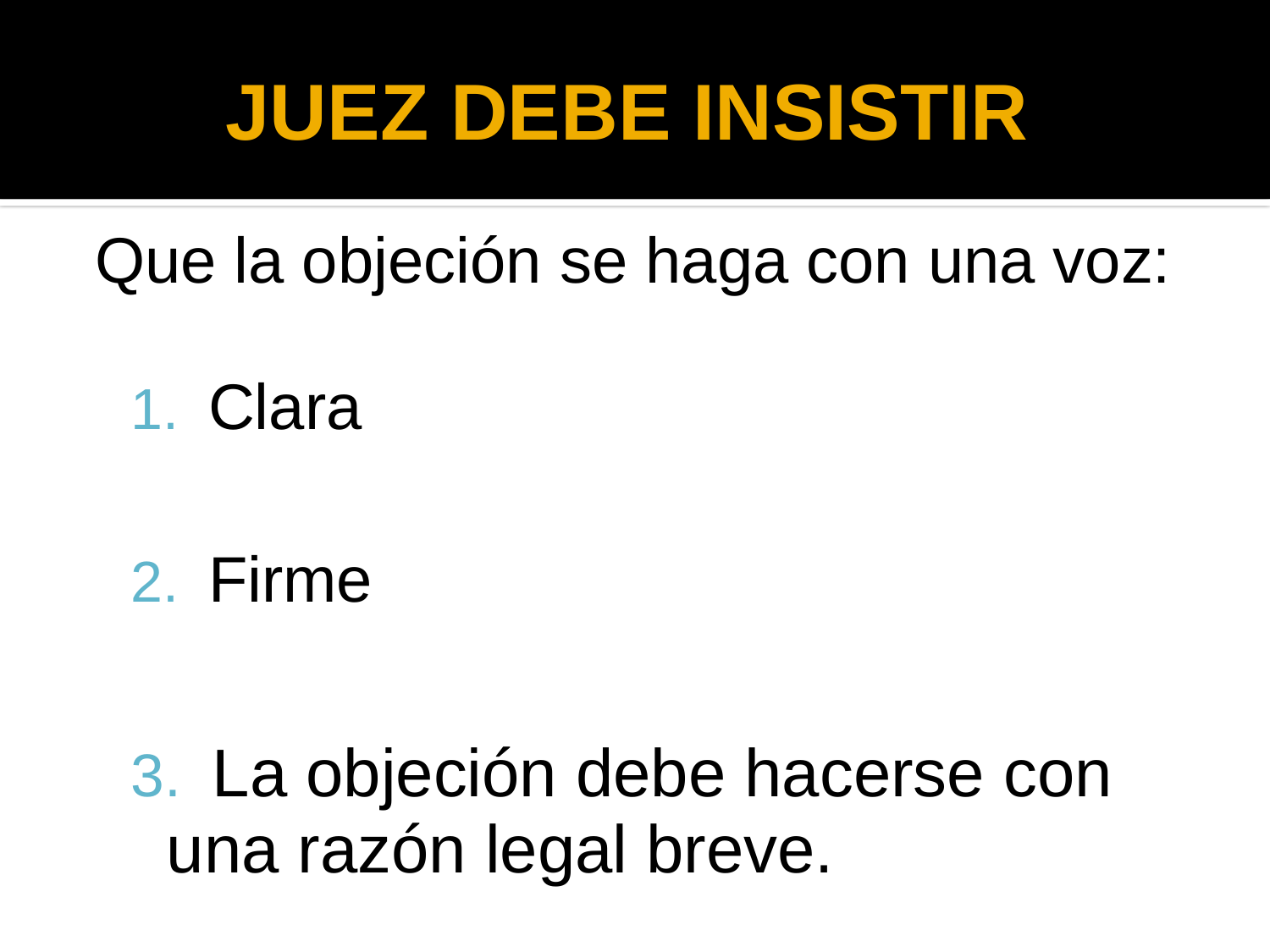

# JUEZ DEBE INSISTIR
Que la objeción se haga con una voz:

  Clara

  Firme

  La objeción debe hacerse con una razón legal breve.